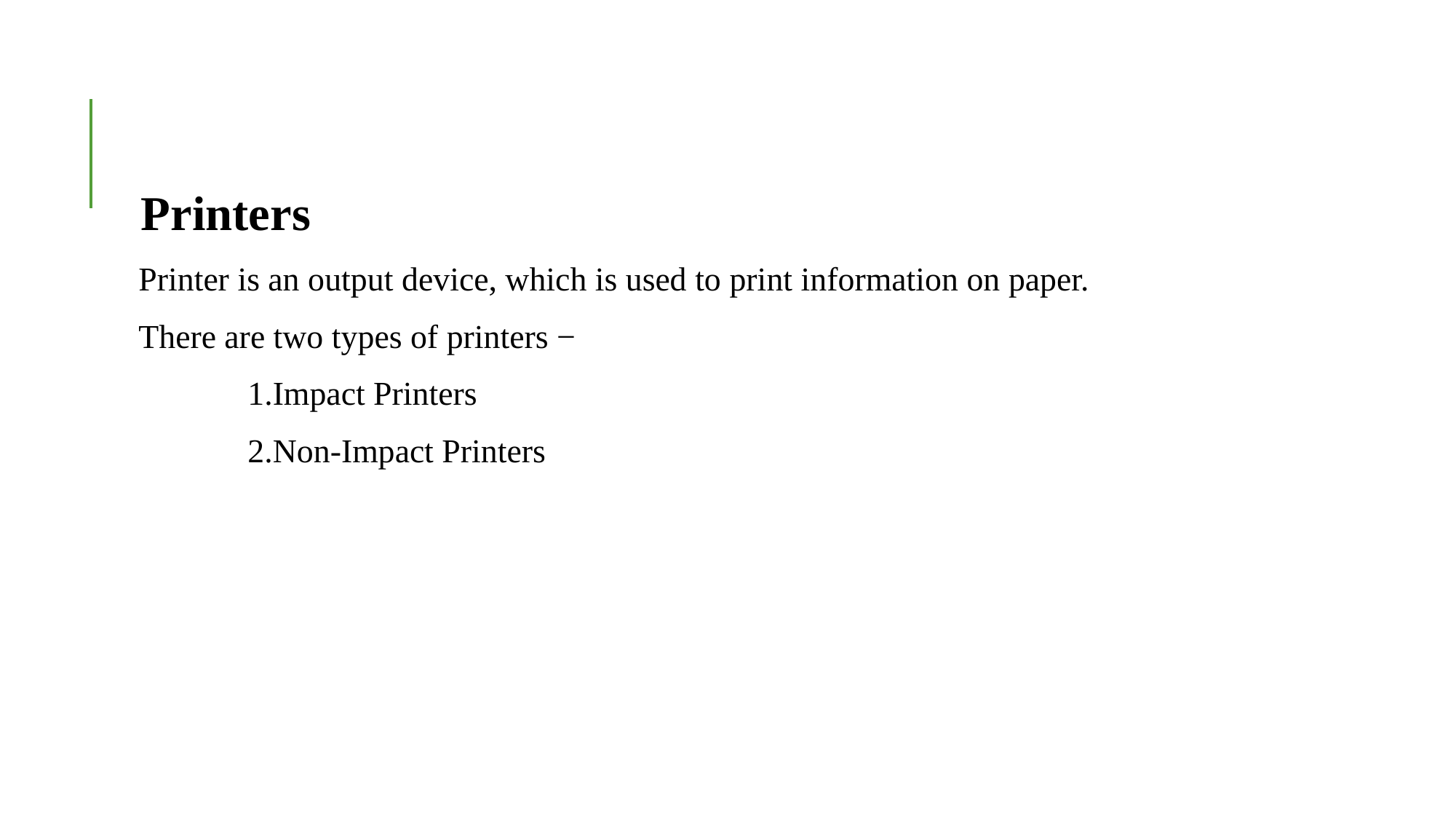

Printers
Printer is an output device, which is used to print information on paper.
There are two types of printers −
 	1.Impact Printers
 	2.Non-Impact Printers